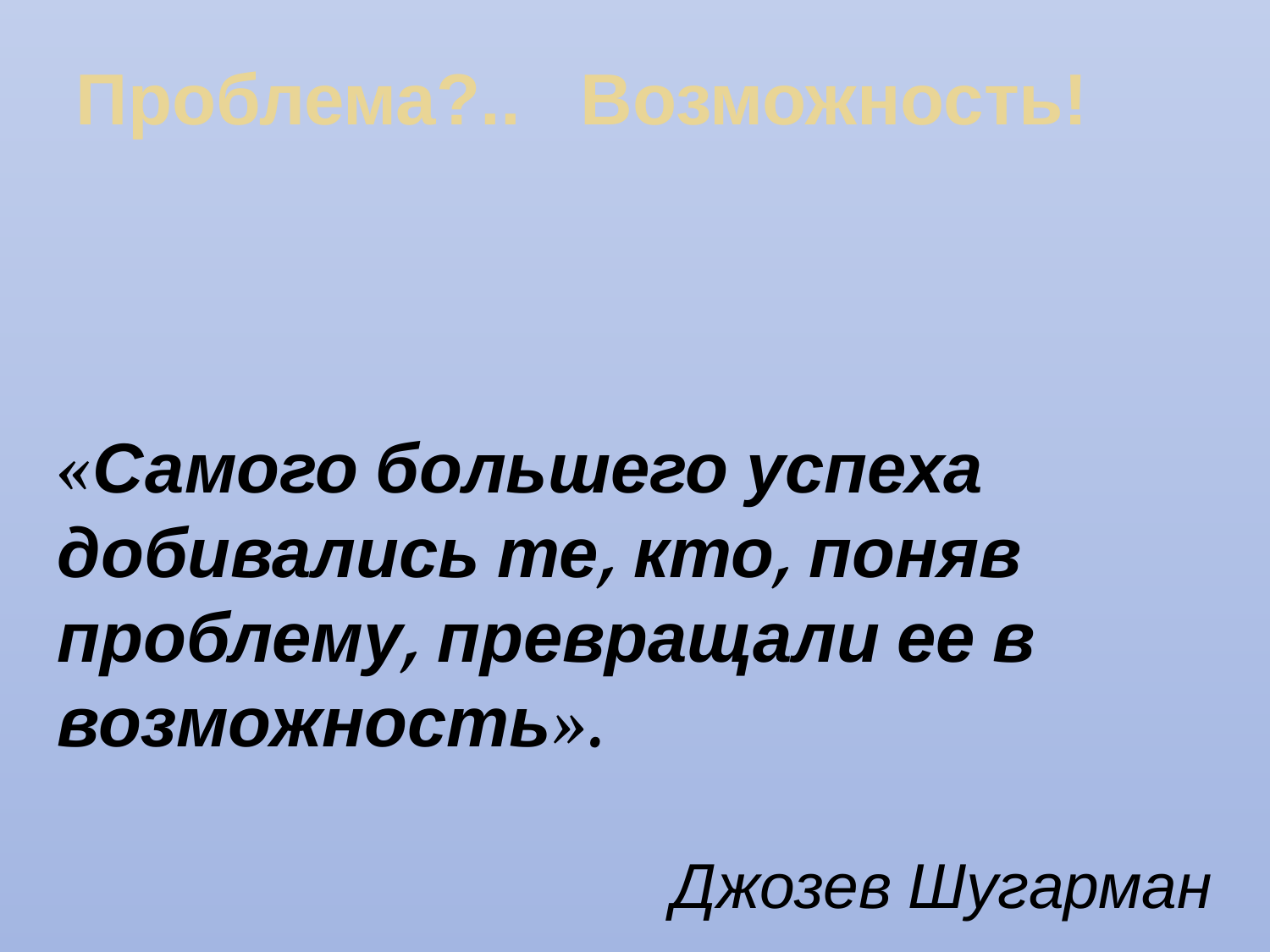

Проблема?..   Возможность!

«Самого большего успеха добивались те, кто, поняв проблему, превращали ее в возможность».

Джозев Шугарман